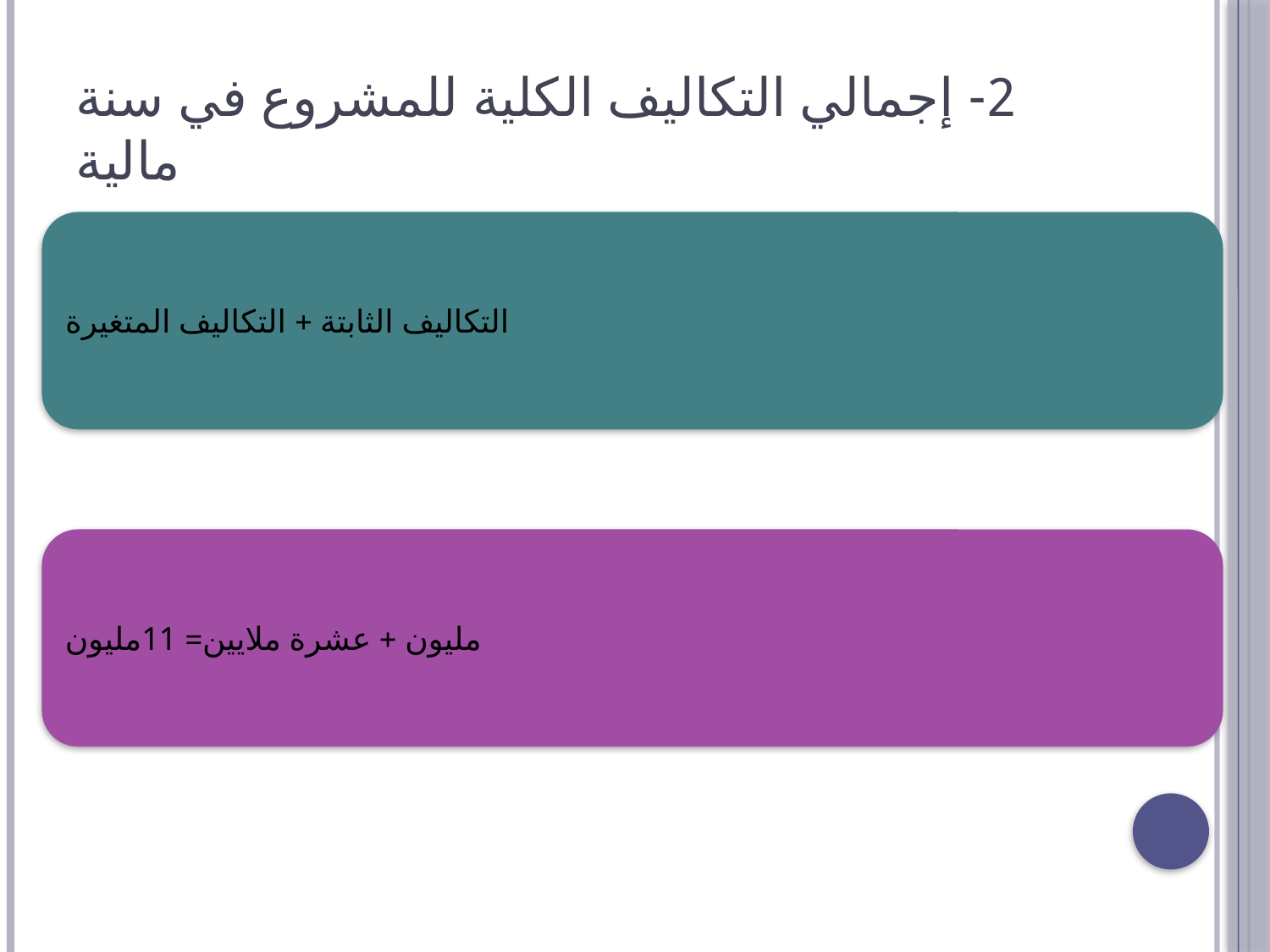

# 2- إجمالي التكاليف الكلية للمشروع في سنة مالية
التكاليف الثابتة + التكاليف المتغيرة